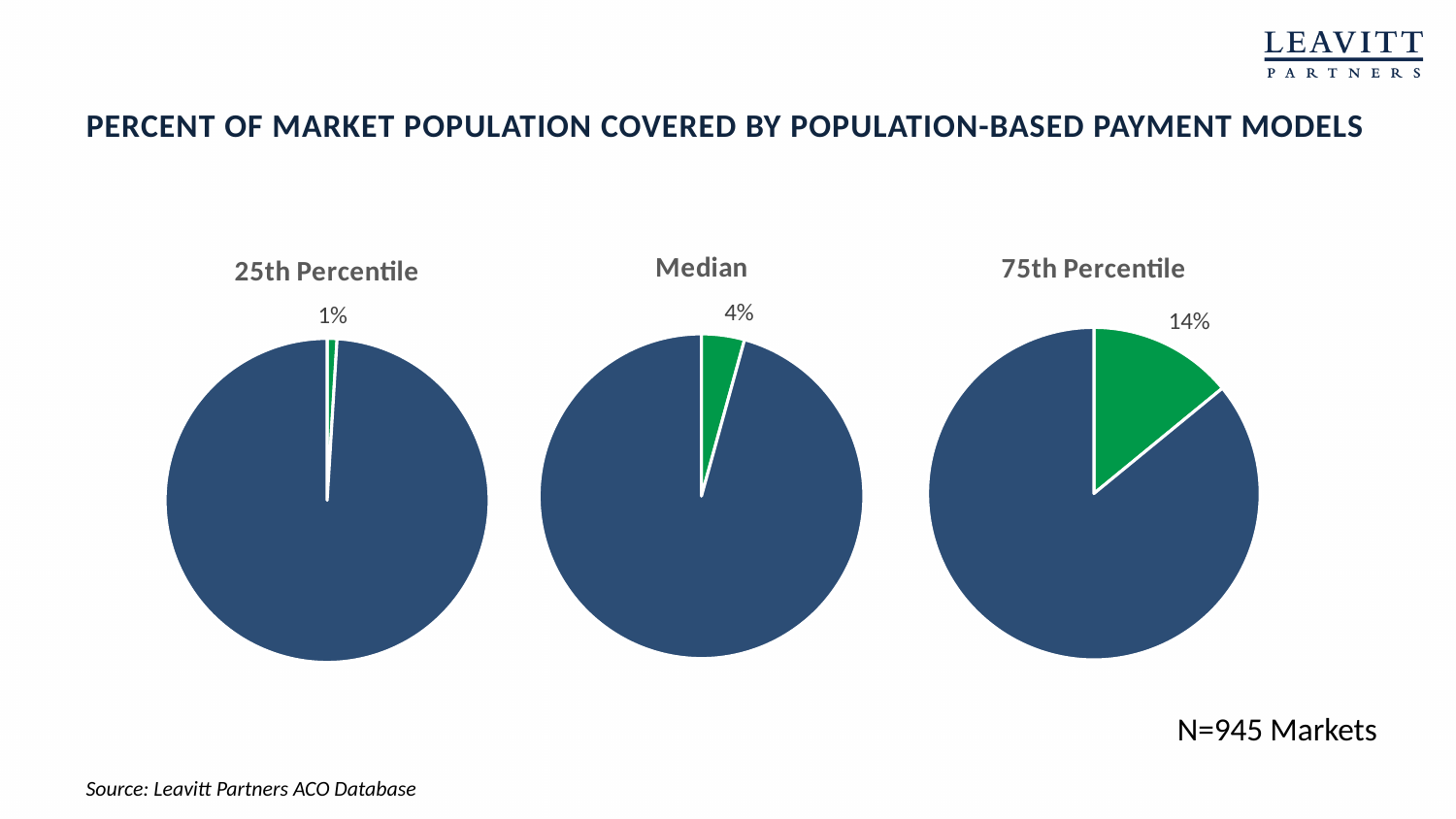

# Percent of Market Population Covered by Population-Based Payment Models

### Chart:

| Category | Median |
|---|---|

### Chart:

| Category | 75th Percentile |
|---|---|

### Chart:

| Category | 25th Percentile |
|---|---|

### Chart

| Category |
|---|
N=945 Markets
Source: Leavitt Partners ACO Database